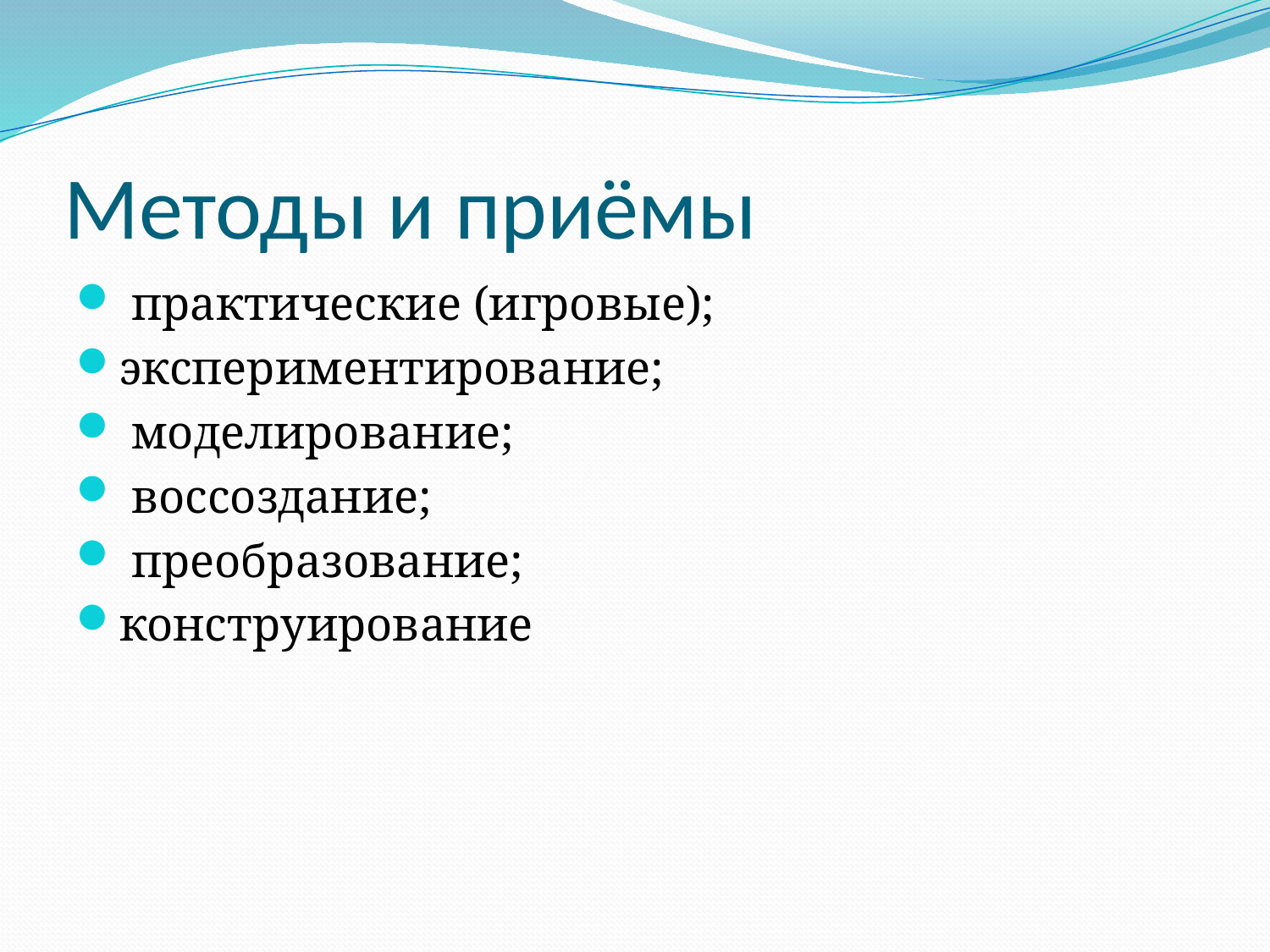

# Методы и приёмы
 практические (игровые);
экспериментирование;
 моделирование;
 воссоздание;
 преобразование;
конструирование